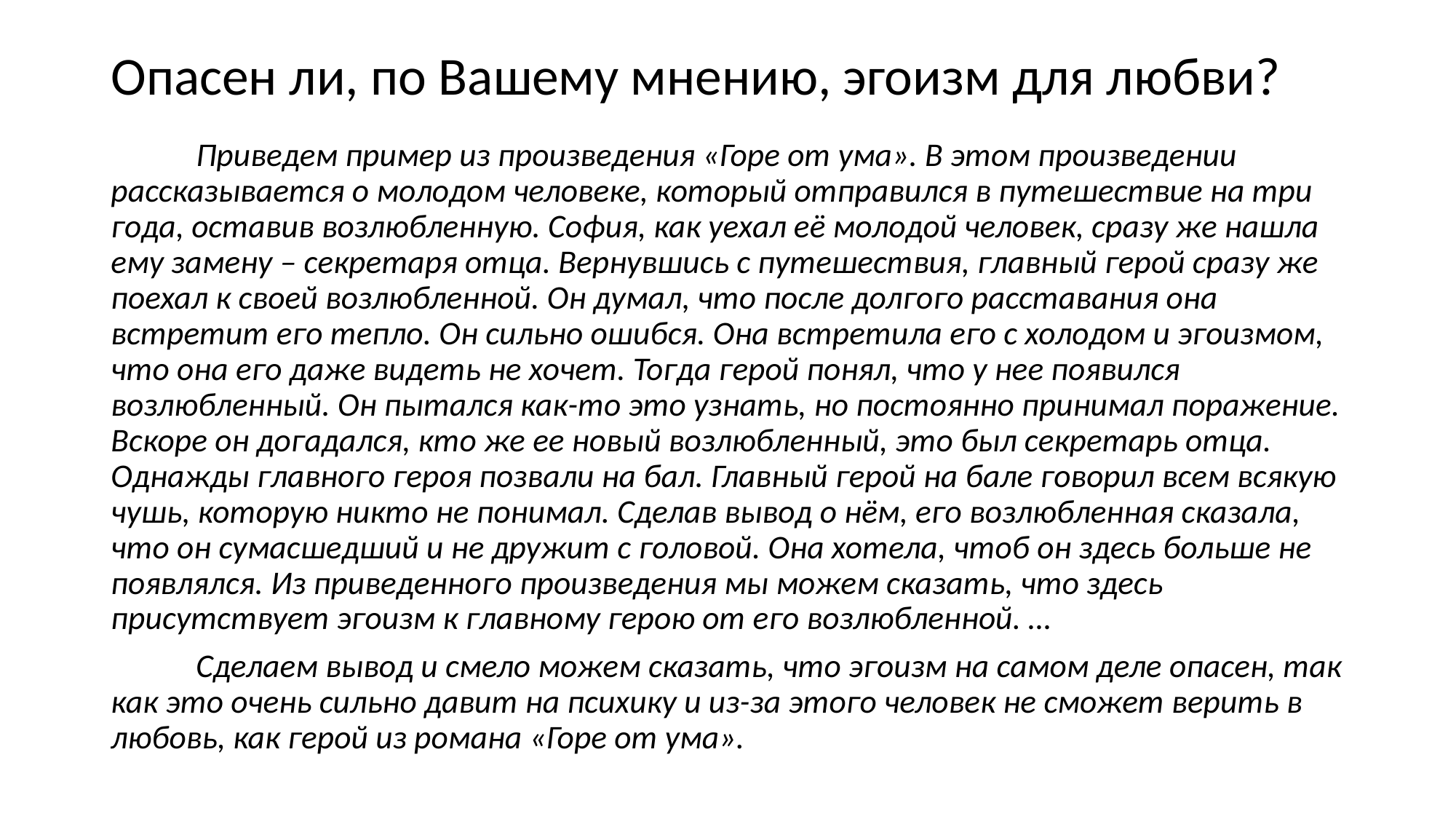

# Опасен ли, по Вашему мнению, эгоизм для любви?
	Приведем пример из произведения «Горе от ума». В этом произведении рассказывается о молодом человеке, который отправился в путешествие на три года, оставив возлюбленную. София, как уехал её молодой человек, сразу же нашла ему замену – секретаря отца. Вернувшись с путешествия, главный герой сразу же поехал к своей возлюбленной. Он думал, что после долгого расставания она встретит его тепло. Он сильно ошибся. Она встретила его с холодом и эгоизмом, что она его даже видеть не хочет. Тогда герой понял, что у нее появился возлюбленный. Он пытался как-то это узнать, но постоянно принимал поражение. Вскоре он догадался, кто же ее новый возлюбленный, это был секретарь отца. Однажды главного героя позвали на бал. Главный герой на бале говорил всем всякую чушь, которую никто не понимал. Сделав вывод о нём, его возлюбленная сказала, что он сумасшедший и не дружит с головой. Она хотела, чтоб он здесь больше не появлялся. Из приведенного произведения мы можем сказать, что здесь присутствует эгоизм к главному герою от его возлюбленной. …
	Сделаем вывод и смело можем сказать, что эгоизм на самом деле опасен, так как это очень сильно давит на психику и из-за этого человек не сможет верить в любовь, как герой из романа «Горе от ума».